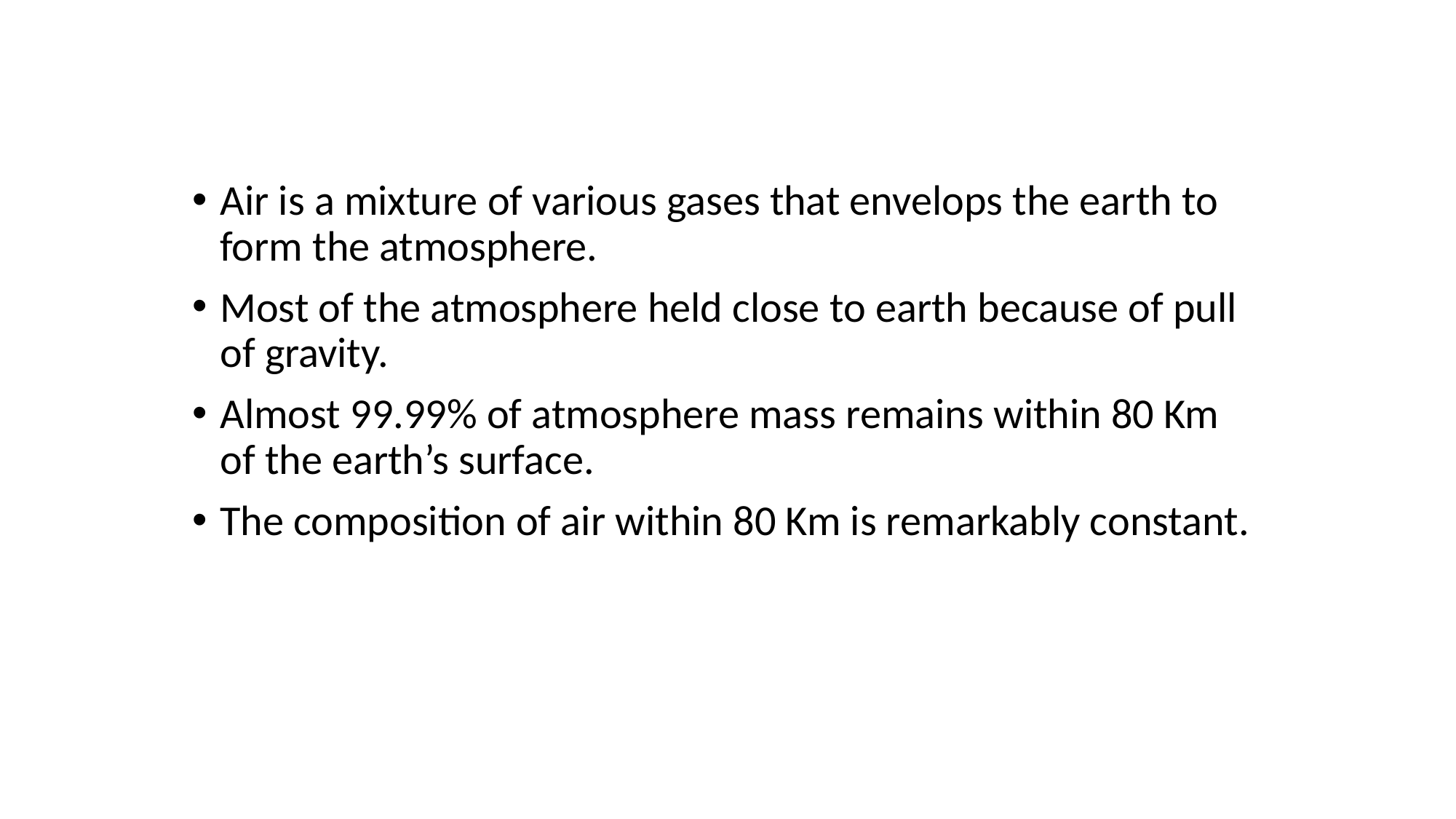

Air and Atmosphere
Air is a mixture of various gases that envelops the earth to form the atmosphere.
Most of the atmosphere held close to earth because of pull of gravity.
Almost 99.99% of atmosphere mass remains within 80 Km of the earth’s surface.
The composition of air within 80 Km is remarkably constant.